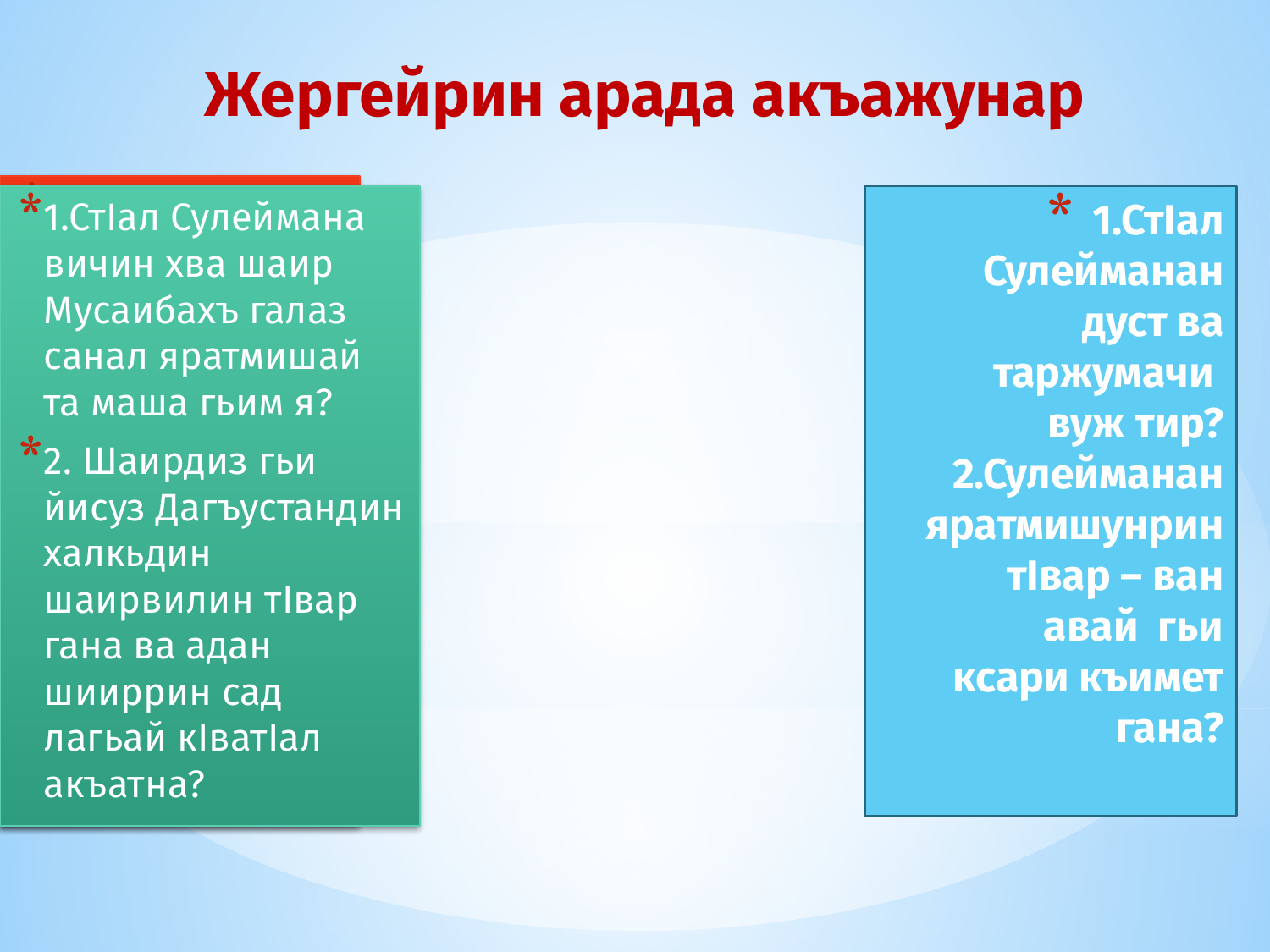

Жергейрин арада акъажунар
1. СтIал Сулейманан яратмишунрин рехъ гьихьтин вахтариз пай жезва?

2. СтIал Сулеймана теснифай чIехи эсеррин тIварар лагь.
# 1.СтIал Сулейманан дуст ва таржумачи  вуж тир? 2.Сулейманан яратмишунрин тIвар – ван авай  гьи ксари къимет гана?
1.СтIал Сулеймана вичин хва шаир Мусаибахъ галаз санал яратмишай та маша гьим я?
2. Шаирдиз гьи йисуз Дагъустандин халкьдин шаирвилин тIвар гана ва адан шииррин сад лагьай кIватIал акъатна?